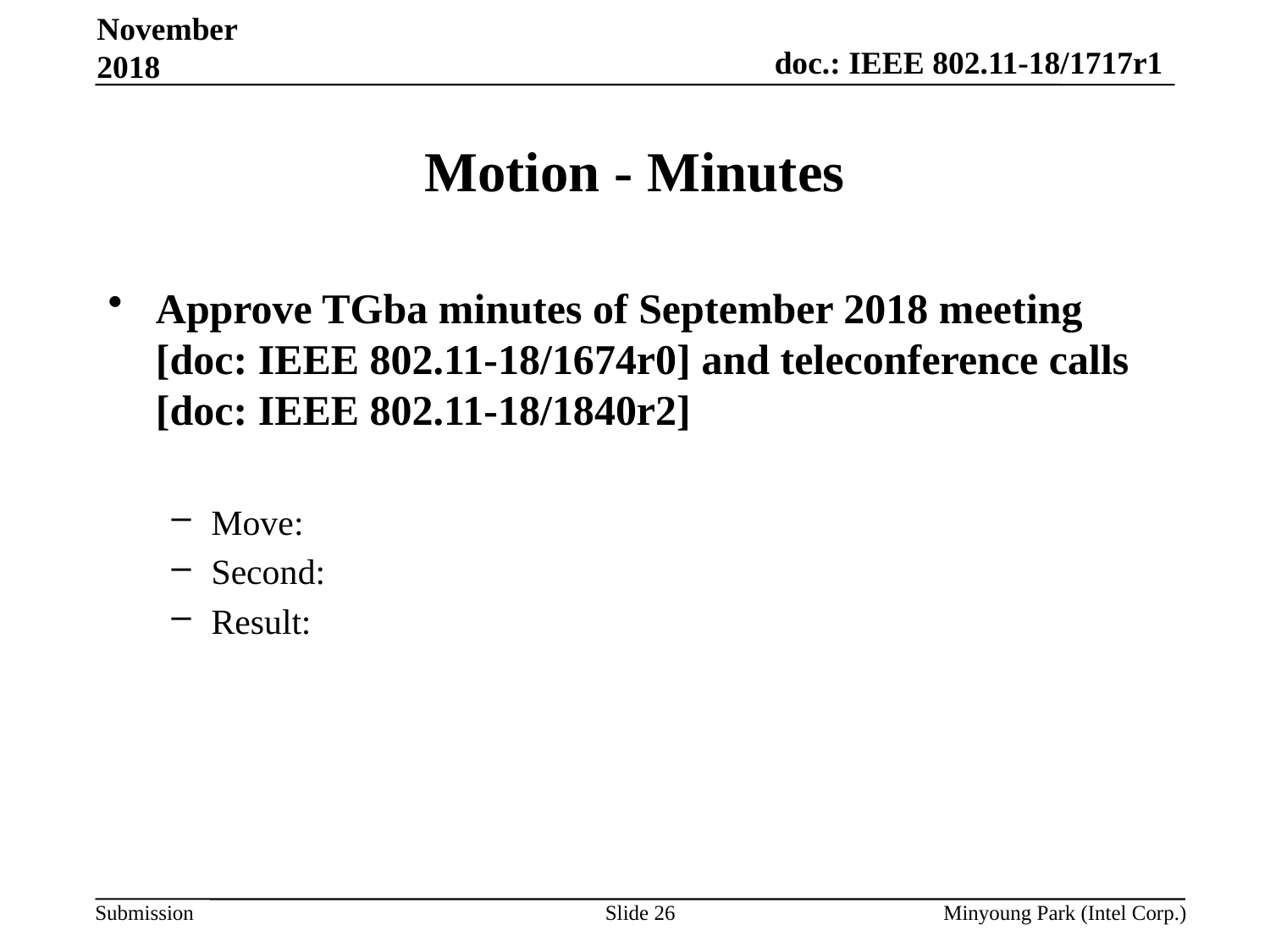

November 2018
# Motion - Minutes
Approve TGba minutes of September 2018 meeting [doc: IEEE 802.11-18/1674r0] and teleconference calls [doc: IEEE 802.11-18/1840r2]

Move:
Second:
Result:
Slide 26
Minyoung Park (Intel Corp.)